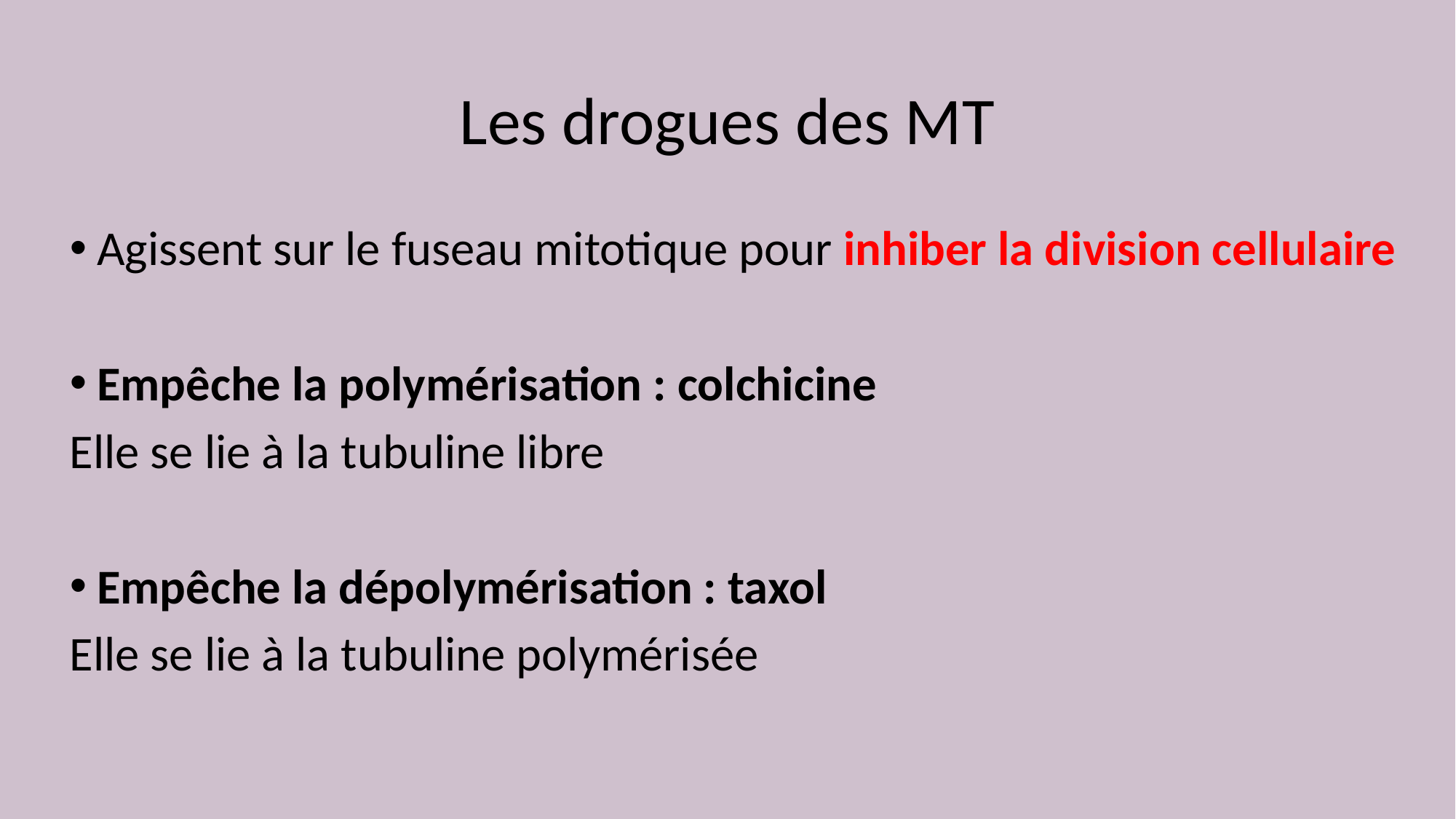

# Les drogues des MT
Agissent sur le fuseau mitotique pour inhiber la division cellulaire

Empêche la polymérisation : colchicine
Elle se lie à la tubuline libre

Empêche la dépolymérisation : taxol
Elle se lie à la tubuline polymérisée